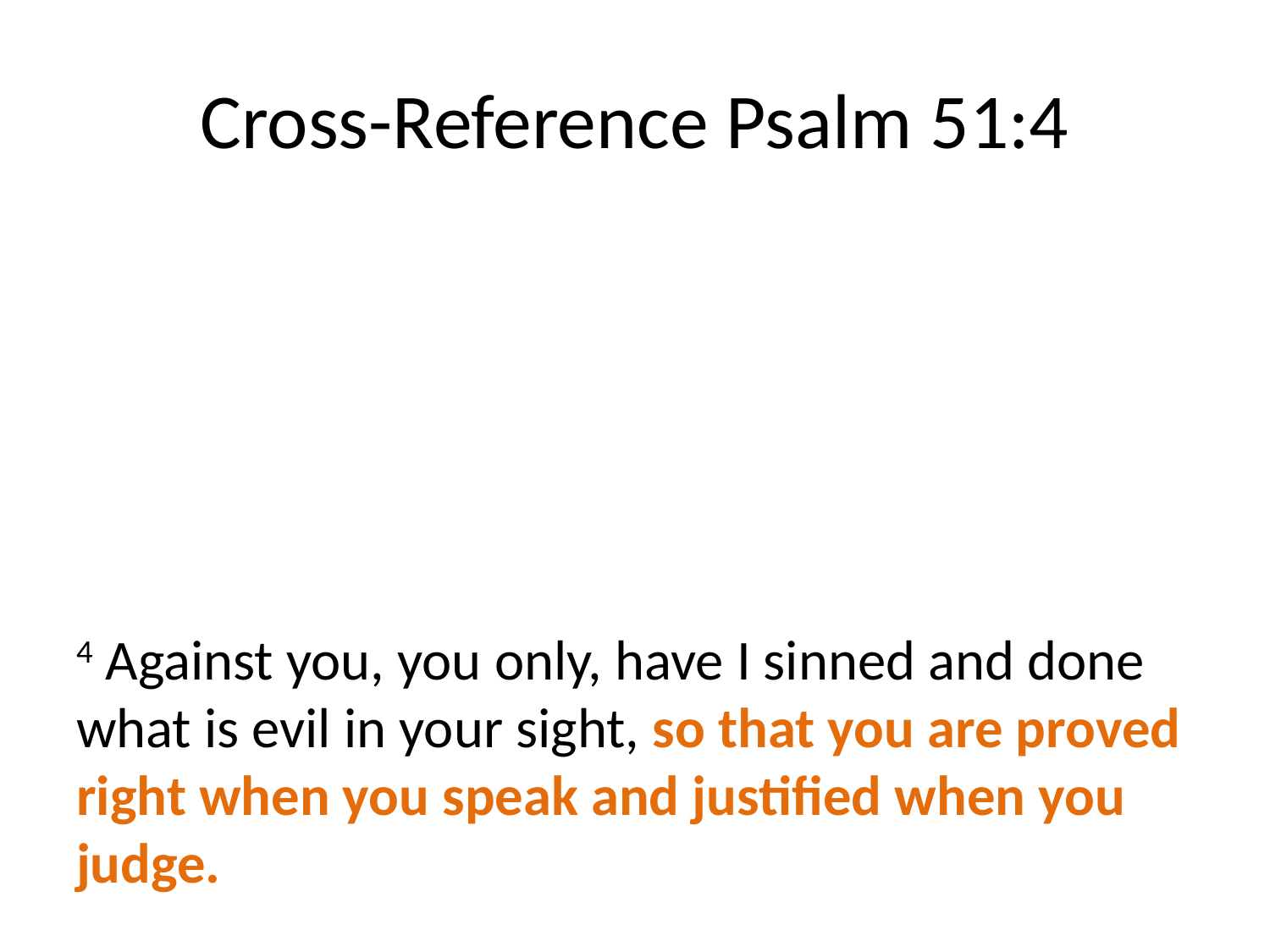

# Cross-Reference Psalm 51:4

4 Against you, you only, have I sinned and done what is evil in your sight, so that you are proved right when you speak and justified when you judge.